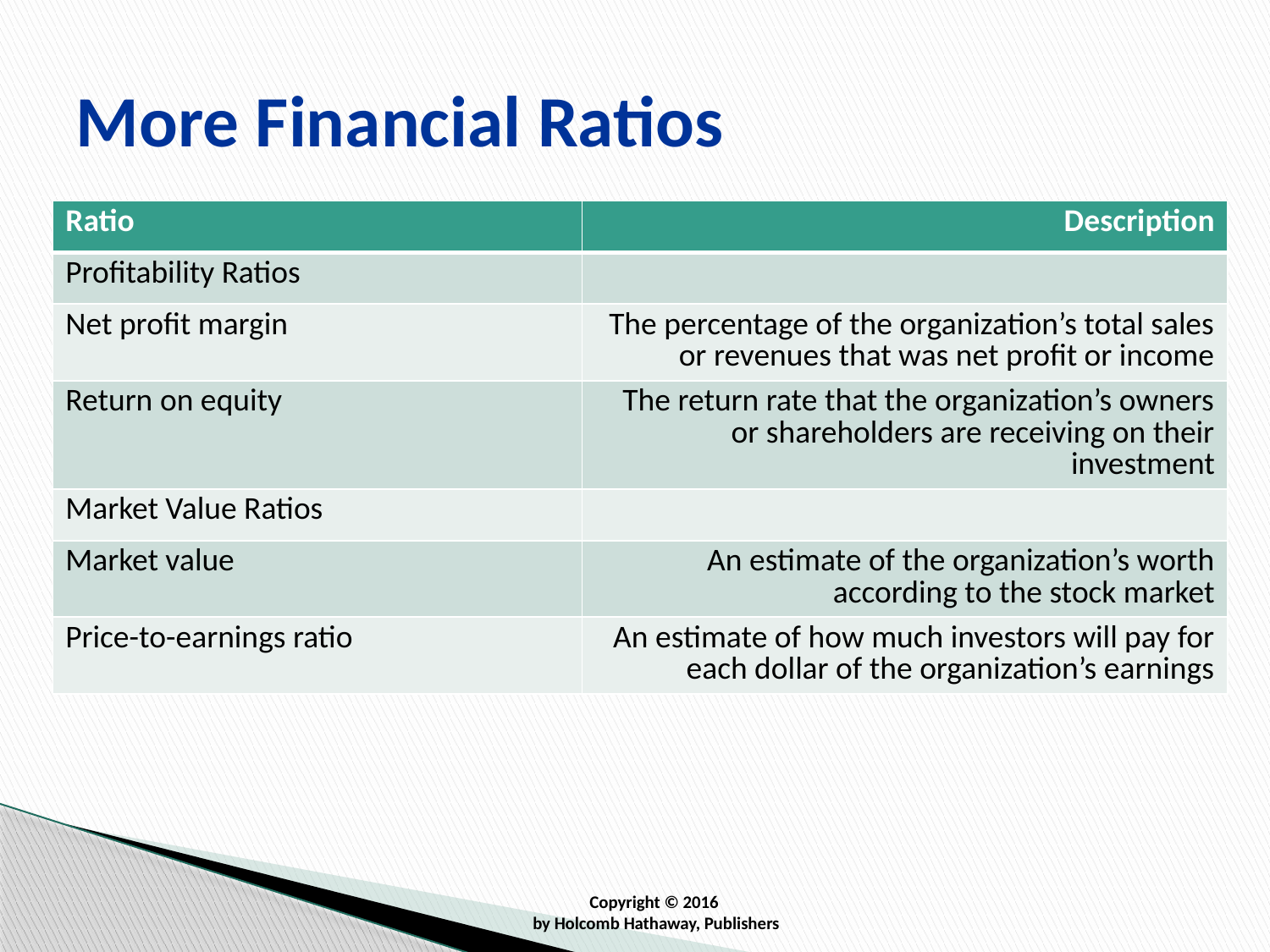

# More Financial Ratios
| Ratio | Description |
| --- | --- |
| Profitability Ratios |  |
| Net profit margin | The percentage of the organization’s total sales or revenues that was net profit or income |
| Return on equity | The return rate that the organization’s owners or shareholders are receiving on their investment |
| Market Value Ratios |  |
| Market value | An estimate of the organization’s worth according to the stock market |
| Price-to-earnings ratio | An estimate of how much investors will pay for each dollar of the organization’s earnings |
Copyright © 2016
by Holcomb Hathaway, Publishers